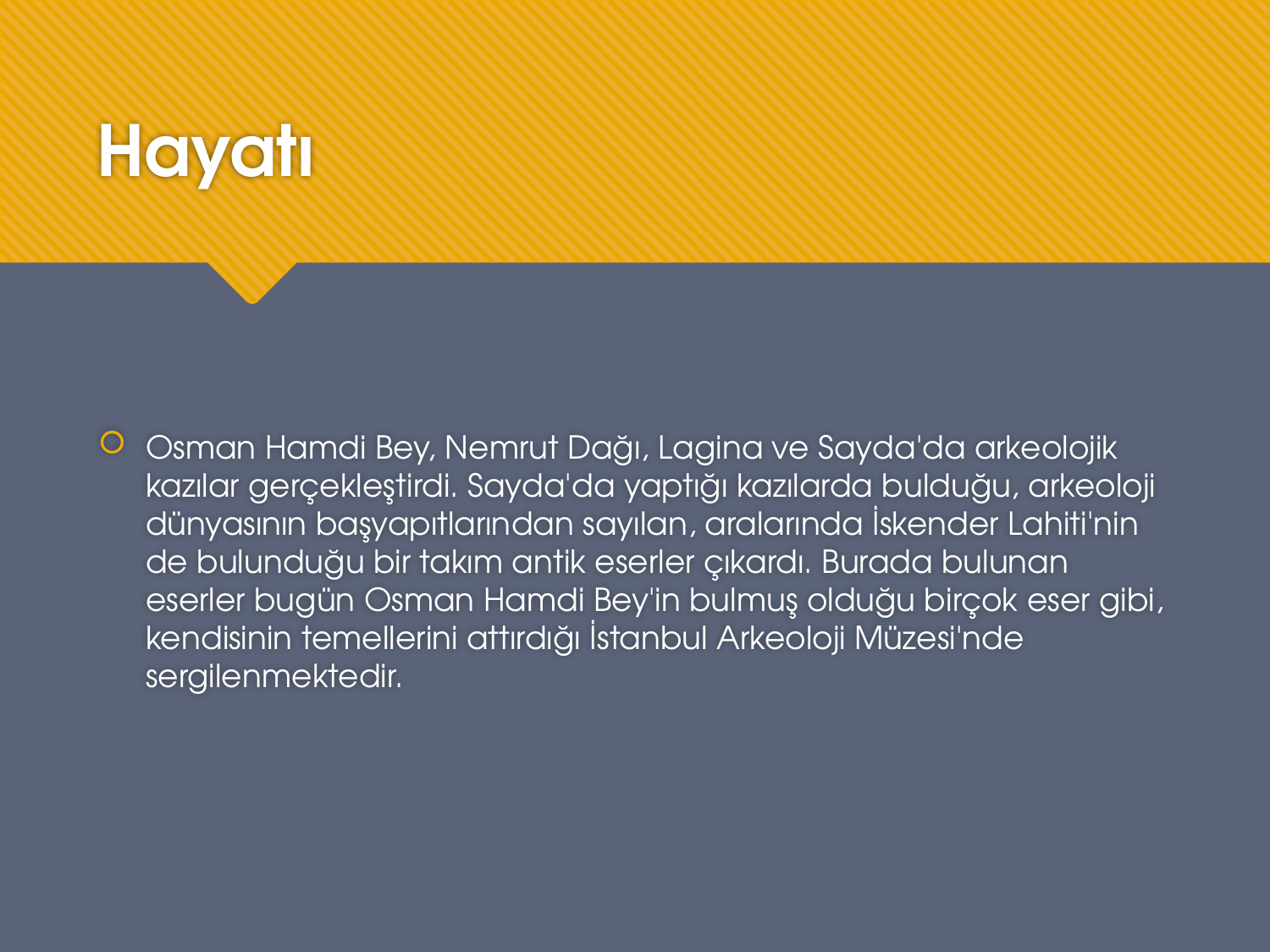

# Hayatı
Osman Hamdi Bey, Nemrut Dağı, Lagina ve Sayda'da arkeolojik kazılar gerçekleştirdi. Sayda'da yaptığı kazılarda bulduğu, arkeoloji dünyasının başyapıtlarından sayılan, aralarında İskender Lahiti'nin de bulunduğu bir takım antik eserler çıkardı. Burada bulunan eserler bugün Osman Hamdi Bey'in bulmuş olduğu birçok eser gibi, kendisinin temellerini attırdığı İstanbul Arkeoloji Müzesi'nde sergilenmektedir.